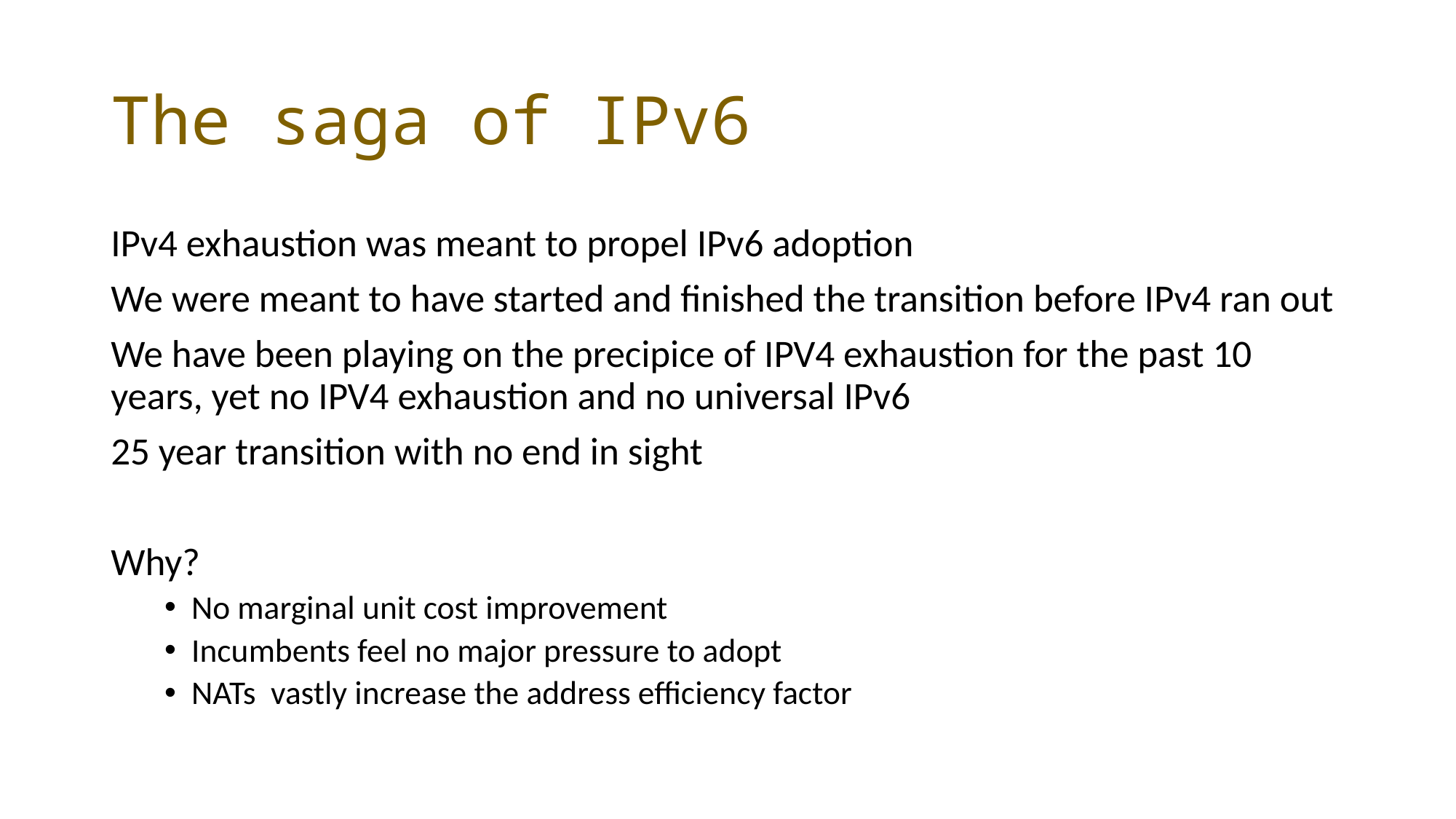

# The saga of IPv6
IPv4 exhaustion was meant to propel IPv6 adoption
We were meant to have started and finished the transition before IPv4 ran out
We have been playing on the precipice of IPV4 exhaustion for the past 10 years, yet no IPV4 exhaustion and no universal IPv6
25 year transition with no end in sight

Why?
No marginal unit cost improvement
Incumbents feel no major pressure to adopt
NATs  vastly increase the address efficiency factor